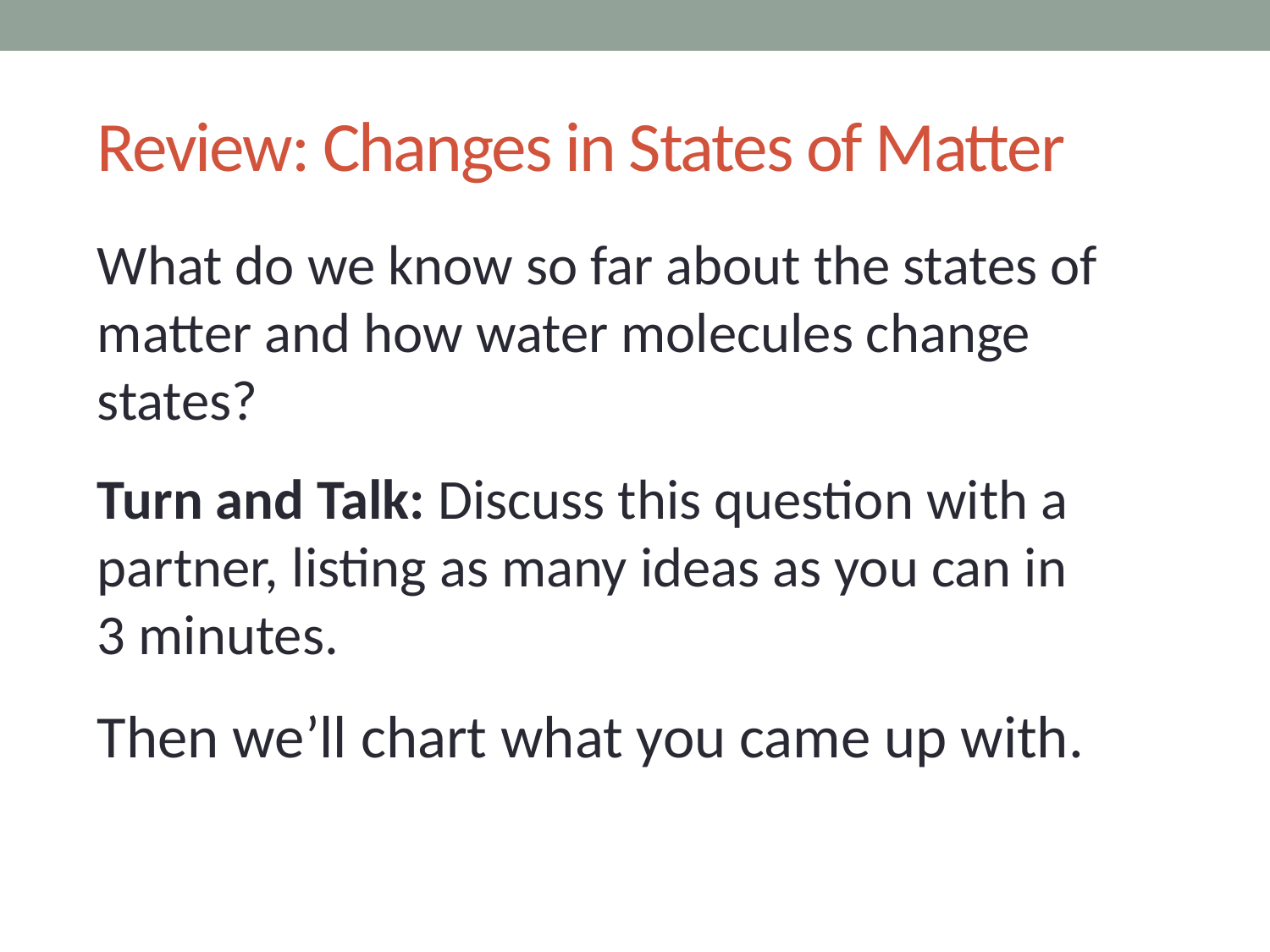

# Review: Changes in States of Matter
What do we know so far about the states of matter and how water molecules change states?
Turn and Talk: Discuss this question with a partner, listing as many ideas as you can in
3 minutes.
Then we’ll chart what you came up with.